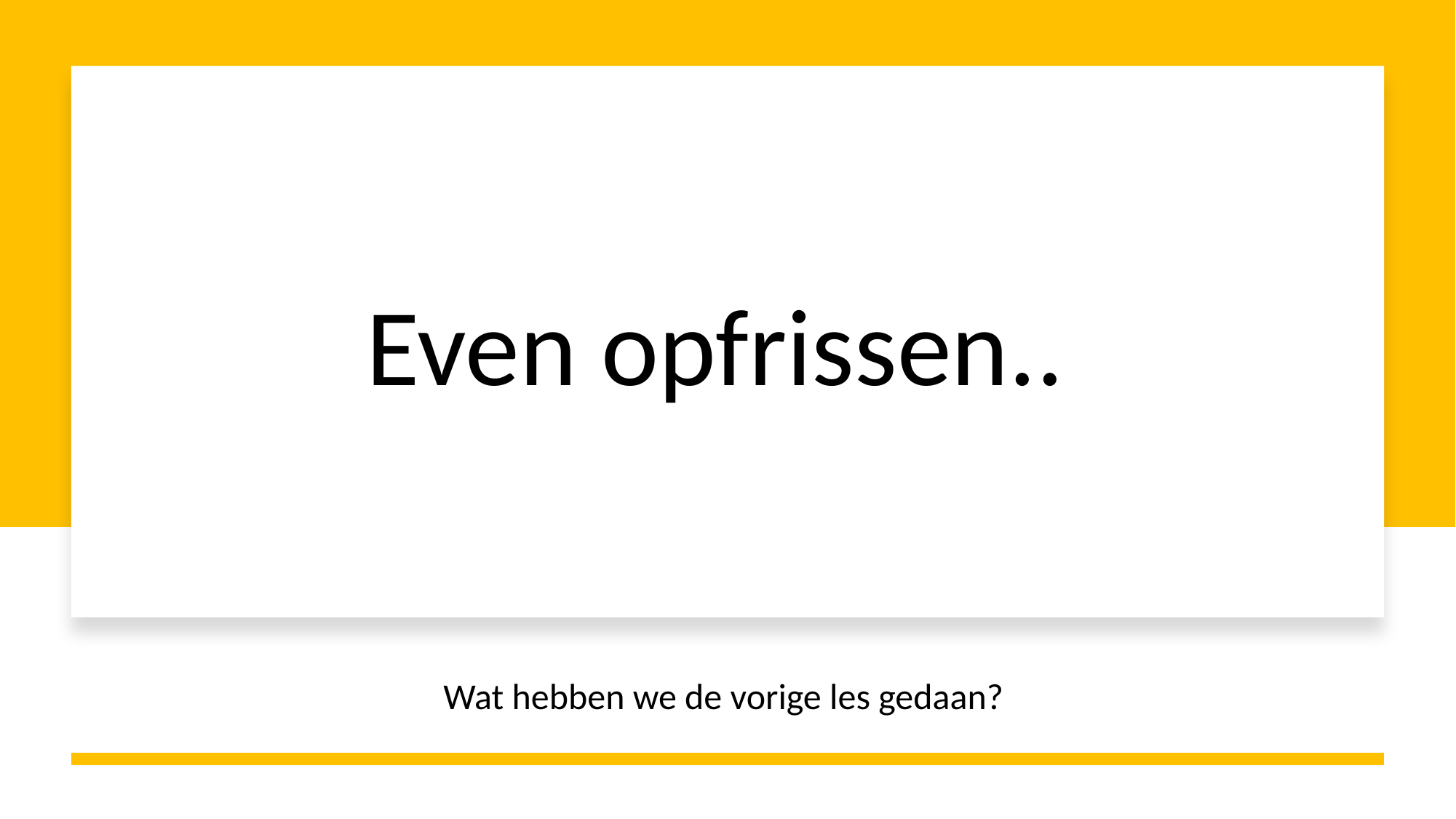

# Even opfrissen..
Wat hebben we de vorige les gedaan?